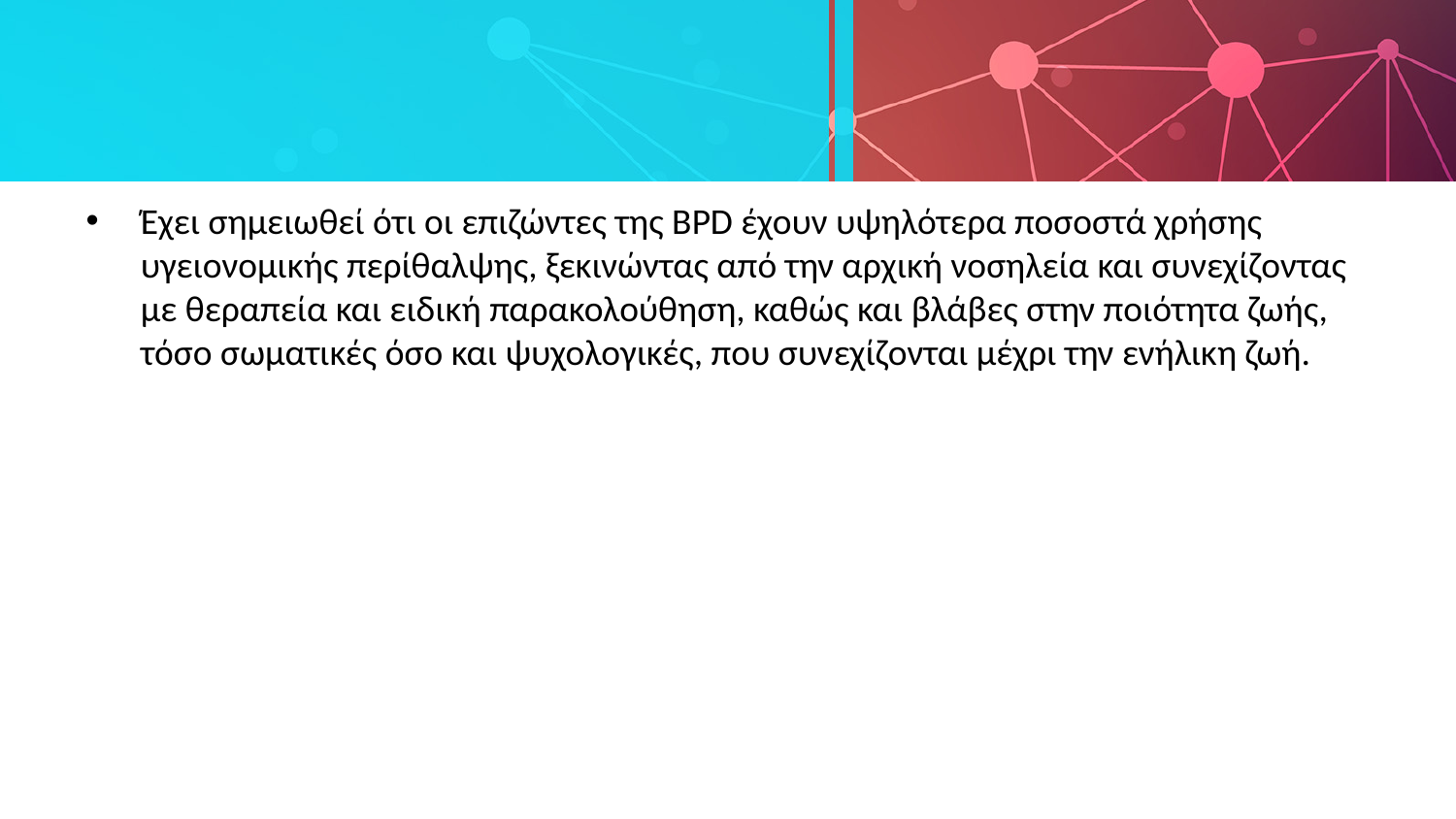

#
Έχει σημειωθεί ότι οι επιζώντες της BPD έχουν υψηλότερα ποσοστά χρήσης υγειονομικής περίθαλψης, ξεκινώντας από την αρχική νοσηλεία και συνεχίζοντας με θεραπεία και ειδική παρακολούθηση, καθώς και βλάβες στην ποιότητα ζωής, τόσο σωματικές όσο και ψυχολογικές, που συνεχίζονται μέχρι την ενήλικη ζωή.